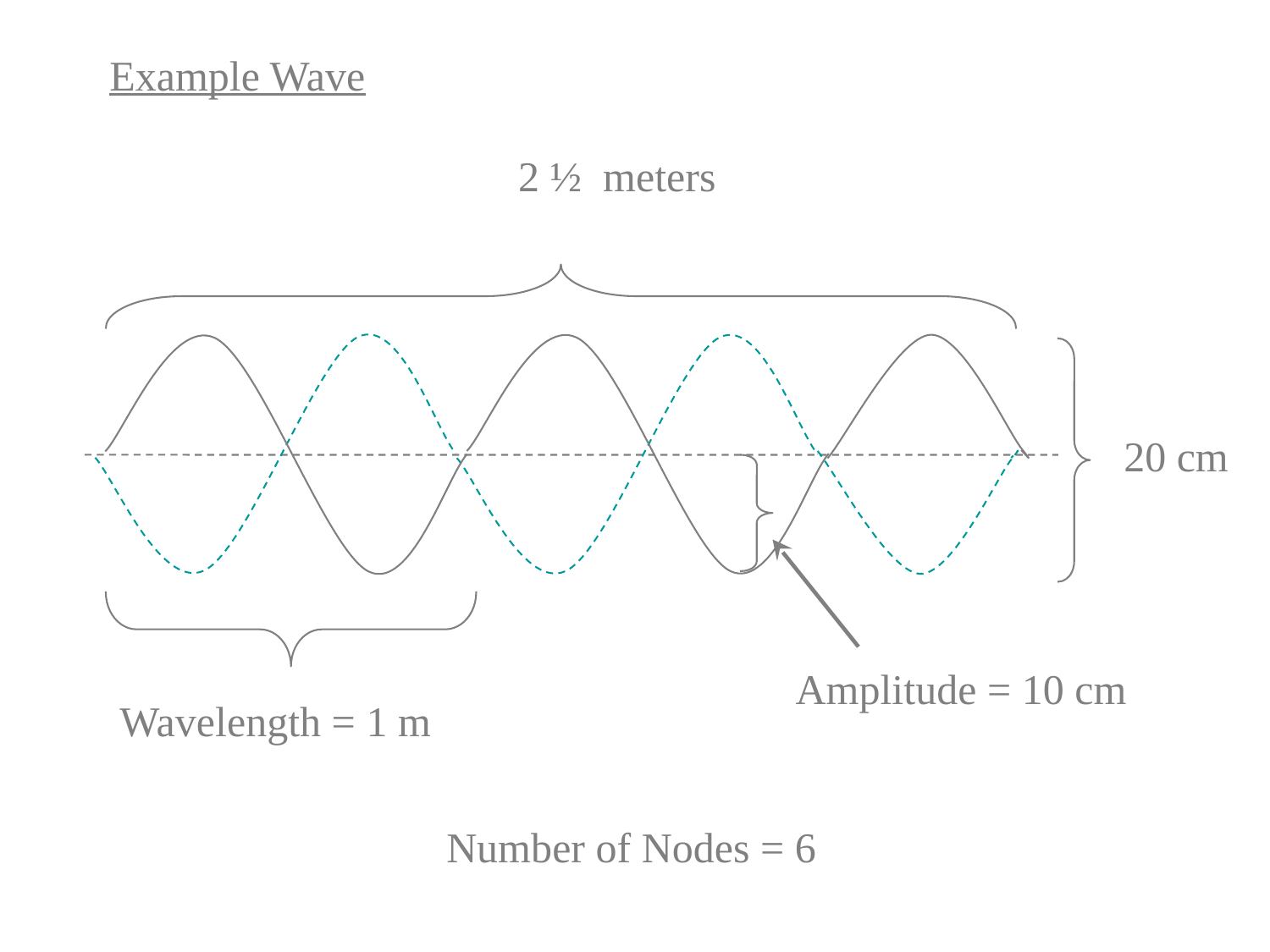

Example Wave
2 ½  meters

20 cm

Amplitude = 10 cm
Wavelength = 1 m
Number of Nodes = 6